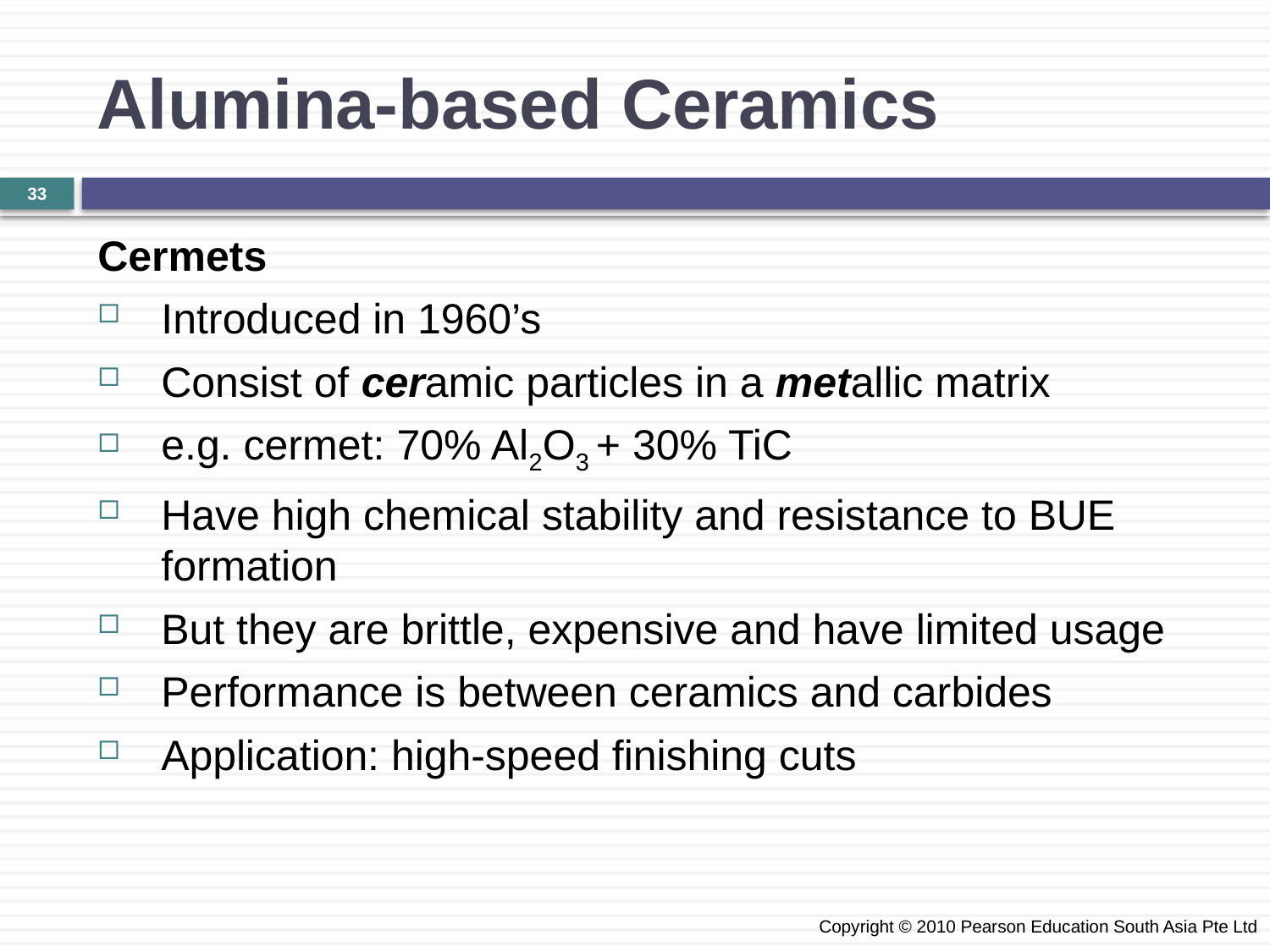

Alumina-based Ceramics
33
Cermets
Introduced in 1960’s
Consist of ceramic particles in a metallic matrix
e.g. cermet: 70% Al2O3 + 30% TiC
Have high chemical stability and resistance to BUE formation
But they are brittle, expensive and have limited usage
Performance is between ceramics and carbides
Application: high-speed finishing cuts
   Copyright © 2010 Pearson Education South Asia Pte Ltd